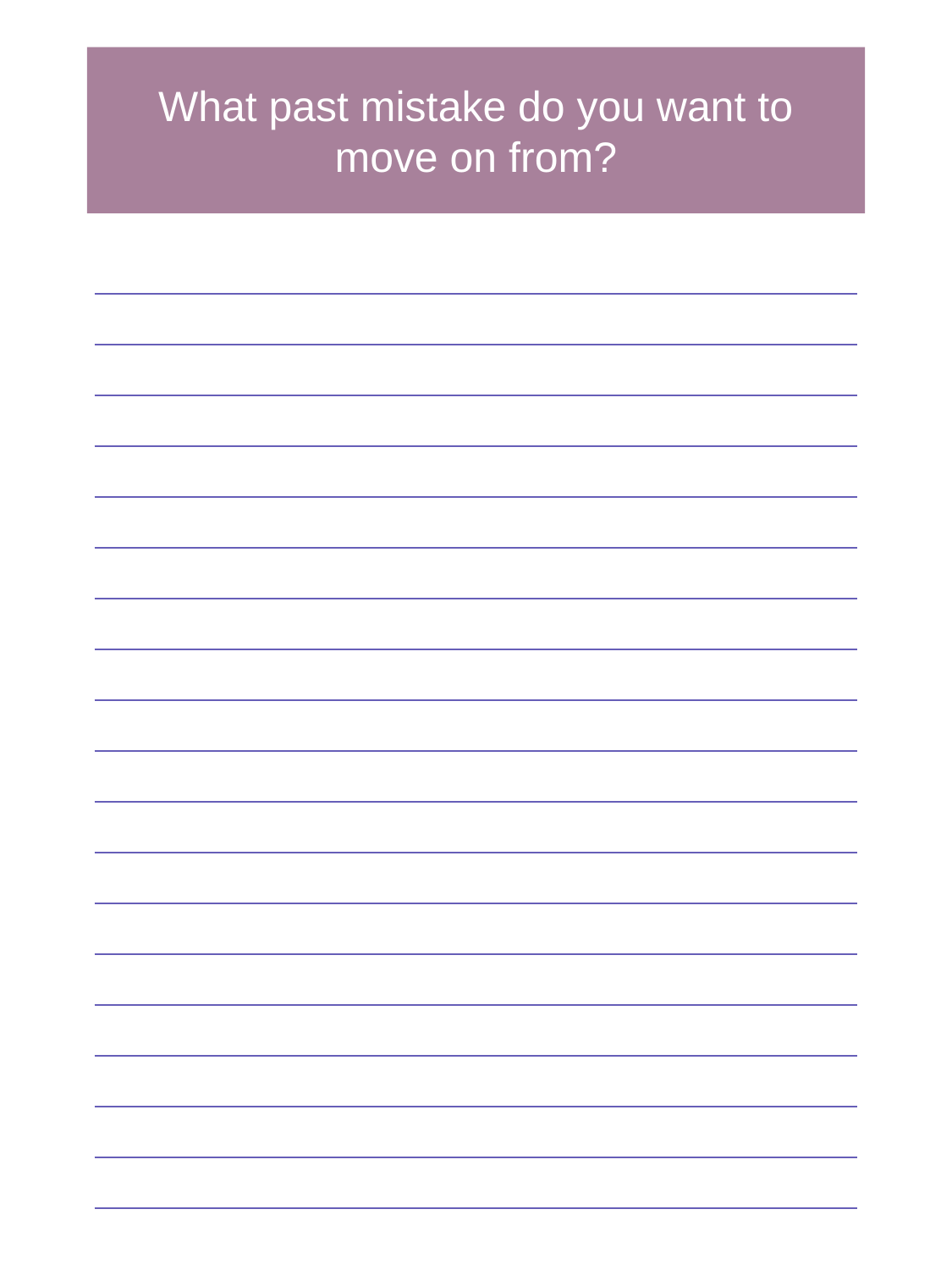

What past mistake do you want to move on from?
|  |
| --- |
|  |
|  |
|  |
|  |
|  |
|  |
|  |
|  |
|  |
|  |
|  |
|  |
|  |
|  |
|  |
|  |
|  |